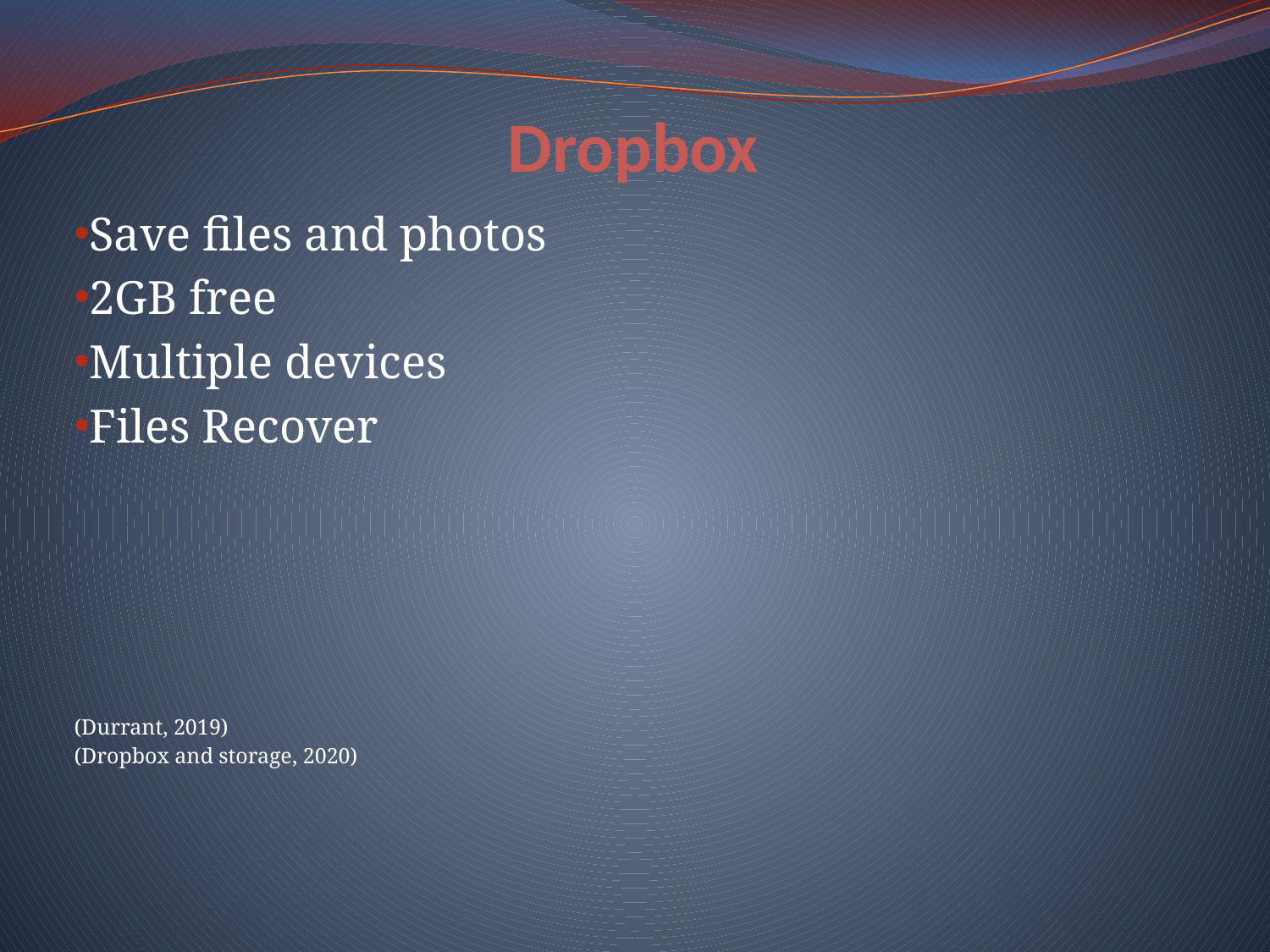

# Dropbox
Save files and photos
2GB free
Multiple devices
Files Recover

(Durrant, 2019)
(Dropbox and storage, 2020)